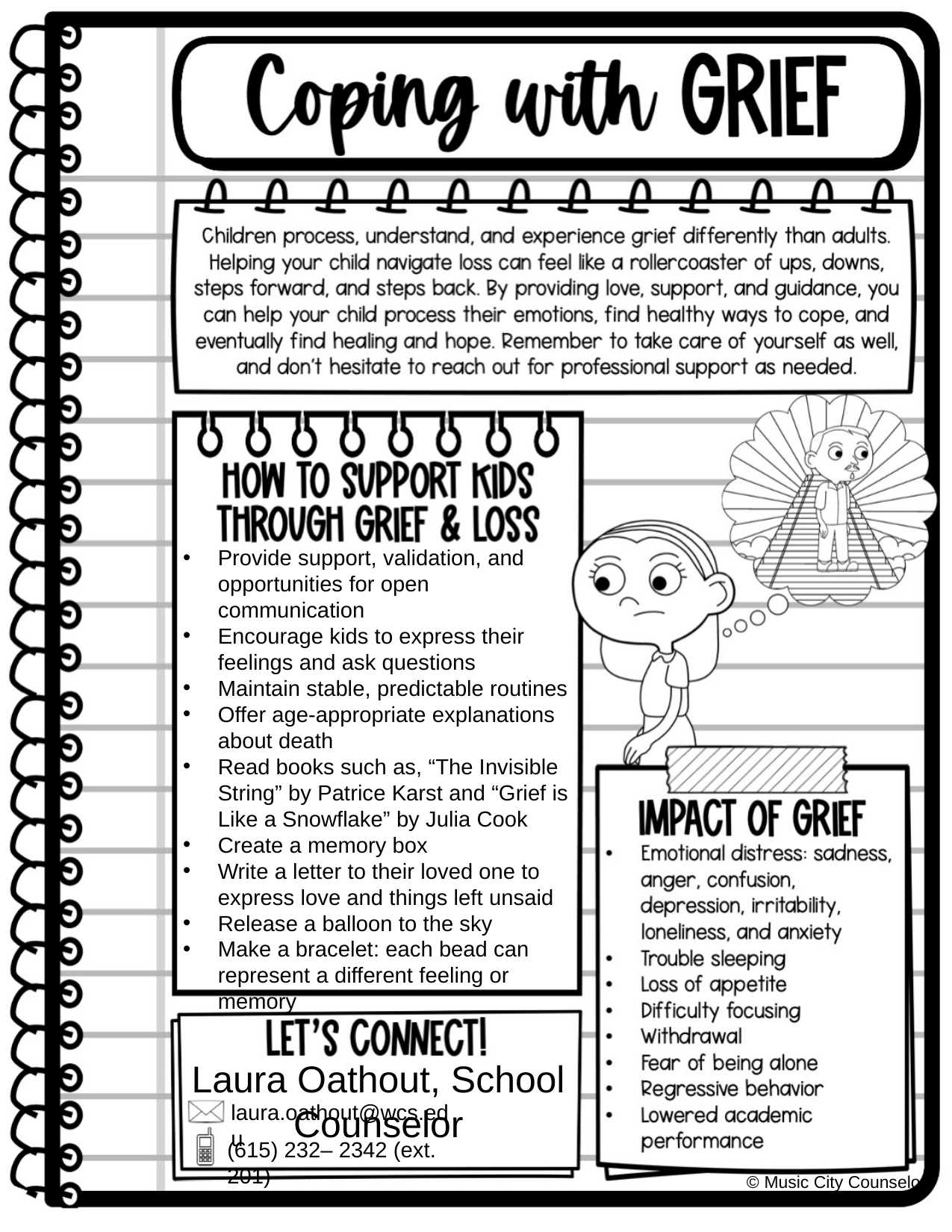

Provide support, validation, and opportunities for open communication
Encourage kids to express their feelings and ask questions
Maintain stable, predictable routines
Offer age-appropriate explanations about death
Read books such as, “The Invisible String” by Patrice Karst and “Grief is Like a Snowflake” by Julia Cook
Create a memory box
Write a letter to their loved one to express love and things left unsaid
Release a balloon to the sky
Make a bracelet: each bead can represent a different feeling or memory

Laura Oathout, School Counselor
laura.oathout@wcs.edu
(615) 232– 2342 (ext. 201)
©️ Music City Counselor